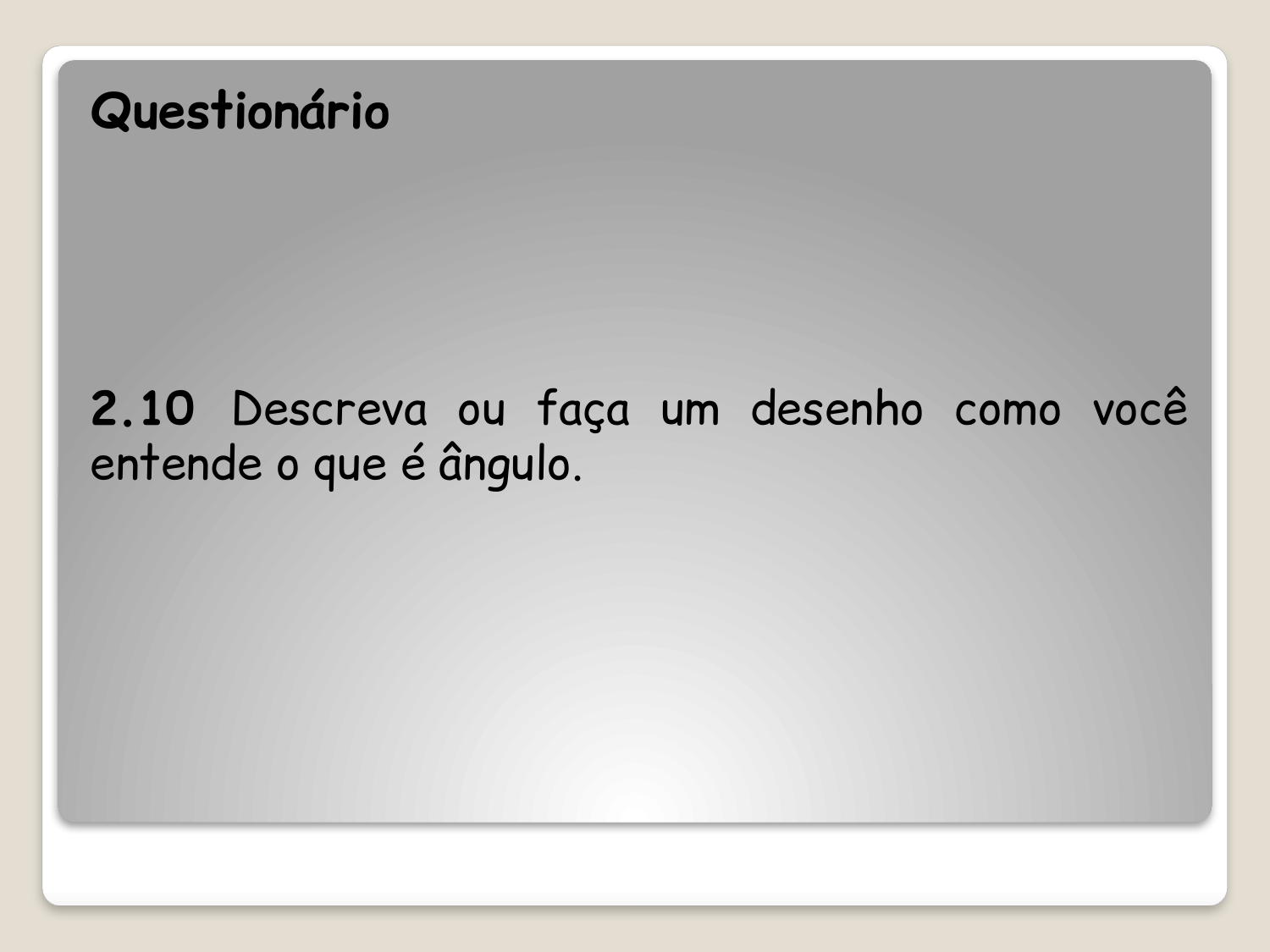

Questionário
2.10 Descreva ou faça um desenho como você entende o que é ângulo.